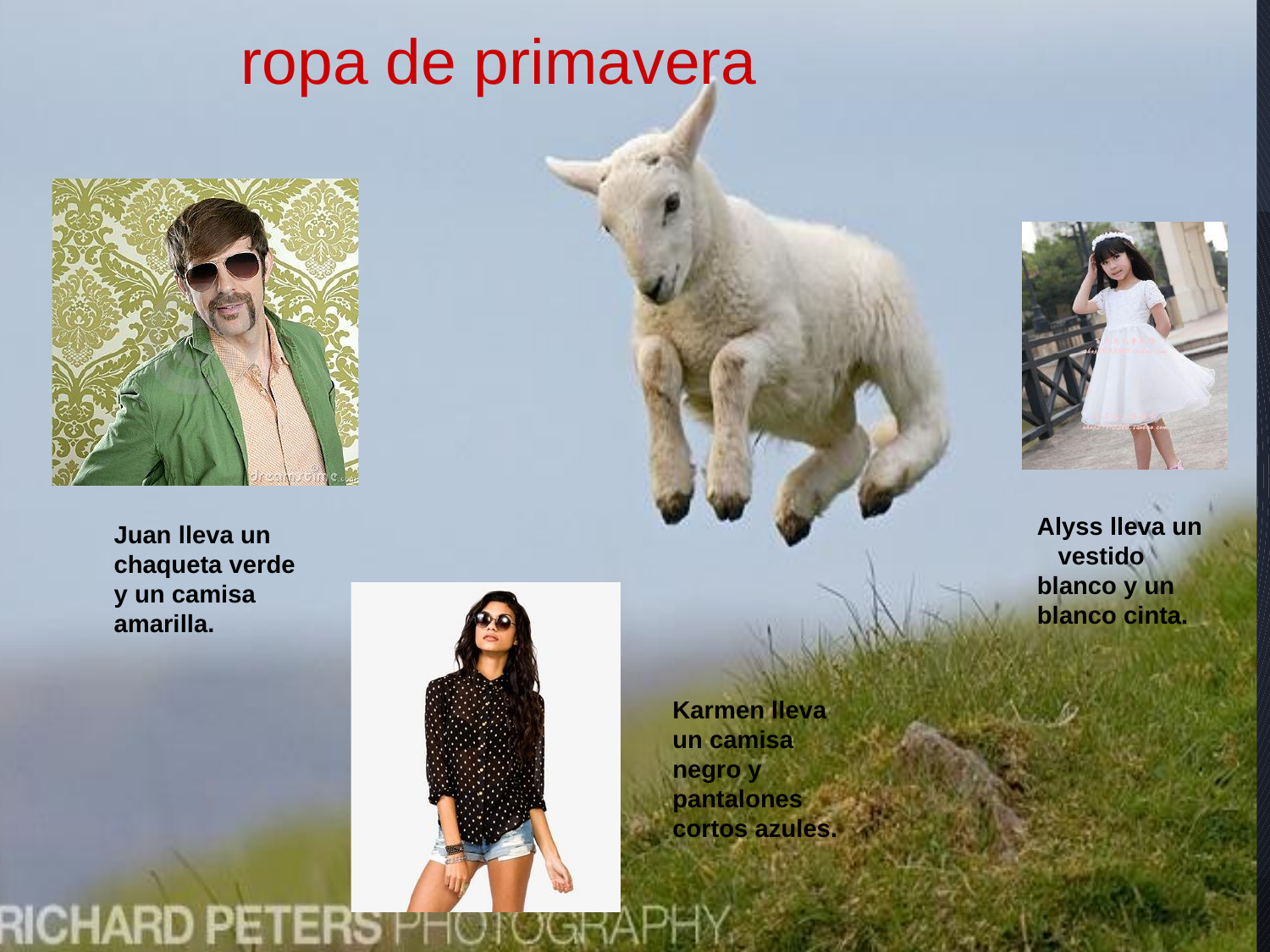

ropa de primavera

#

Alyss lleva un      vestido blanco y un  blanco cinta.
Juan lleva un  chaqueta verde y un camisa amarilla.

Karmen lleva un camisa negro y pantalones cortos azules.